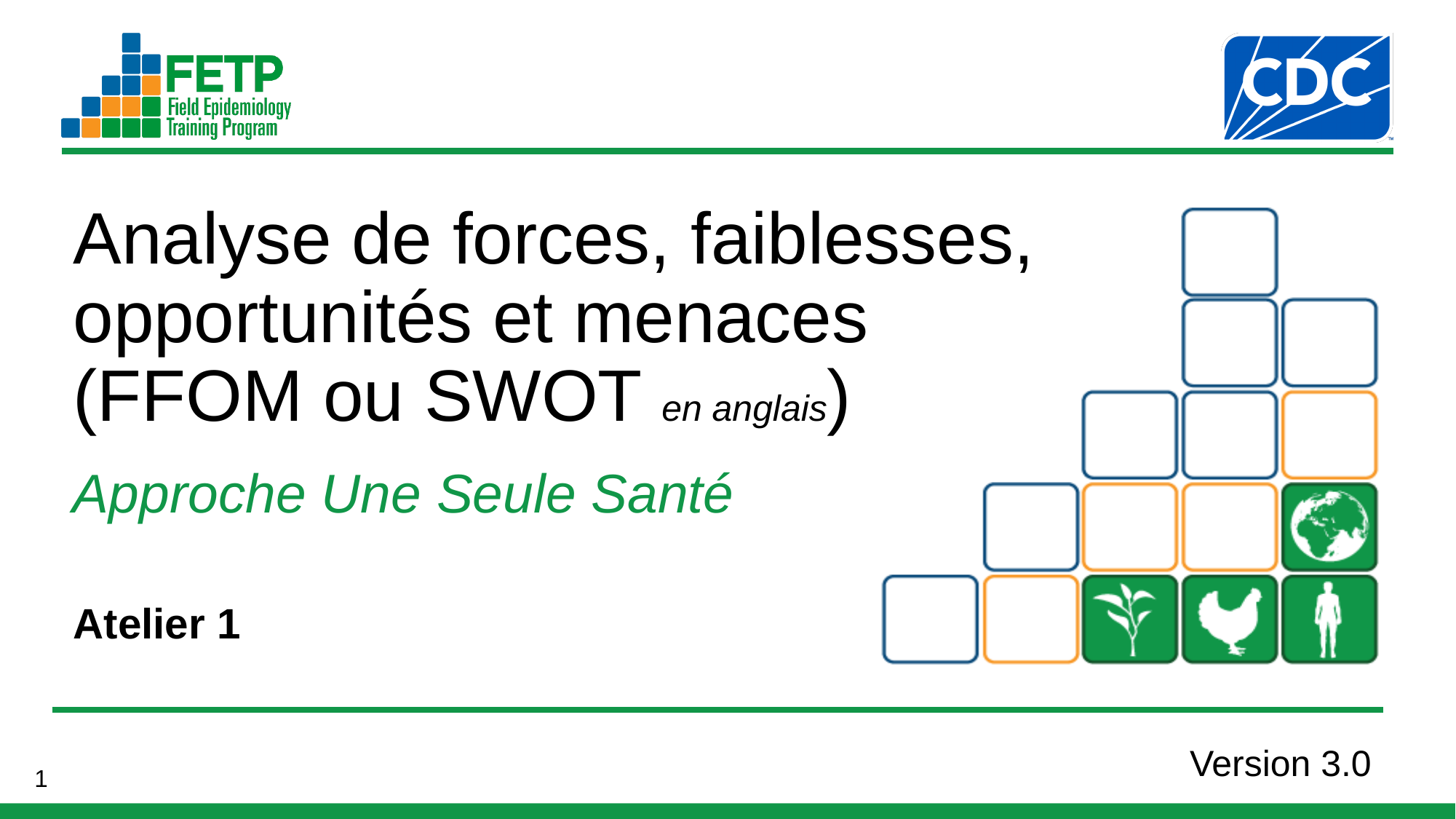

Analyse de forces, faiblesses, opportunités et menaces
(FFOM ou SWOT en anglais)
Atelier 1